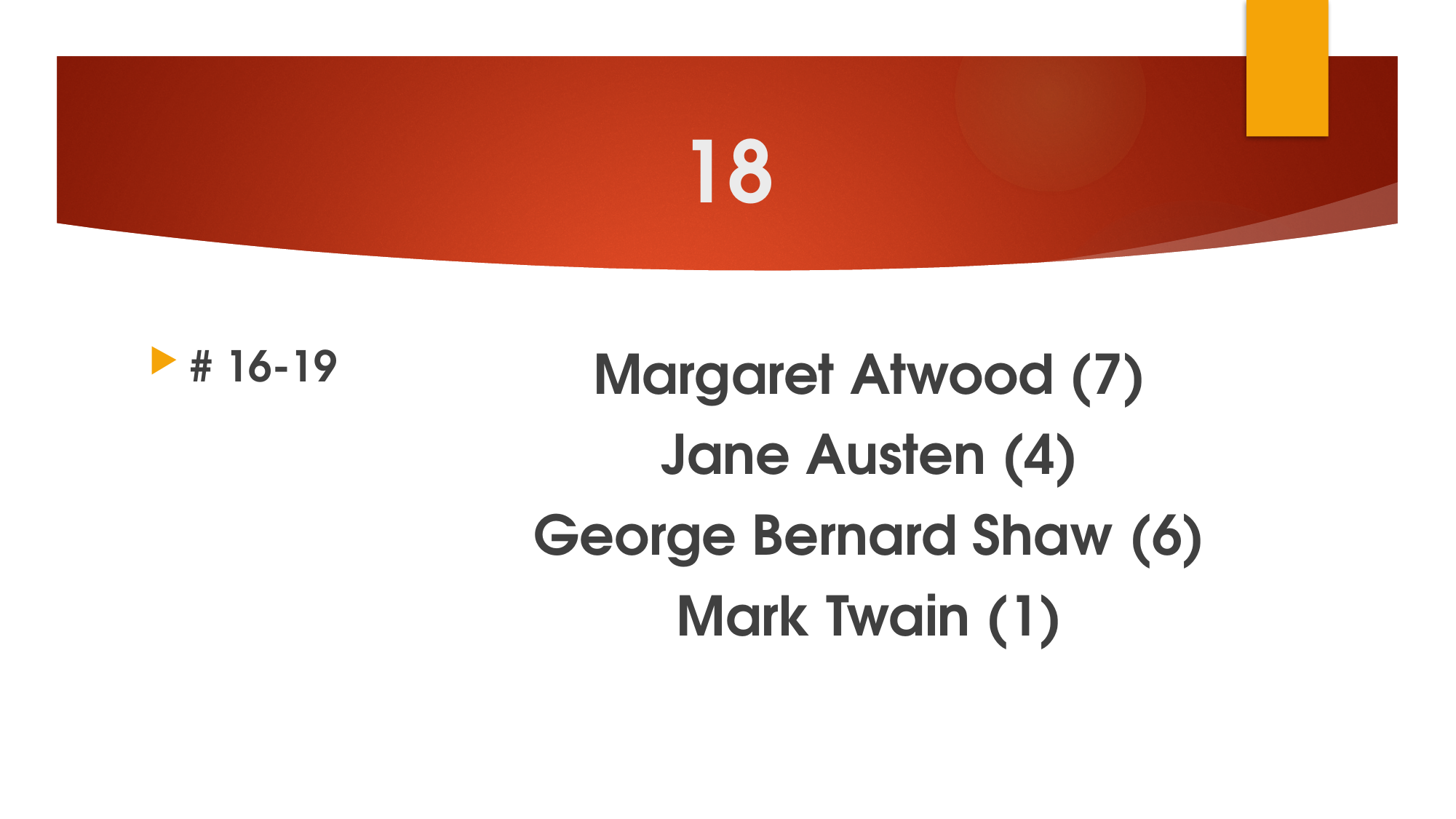

# 18
# 16-19
Margaret Atwood (7)
Jane Austen (4)
George Bernard Shaw (6)
Mark Twain (1)